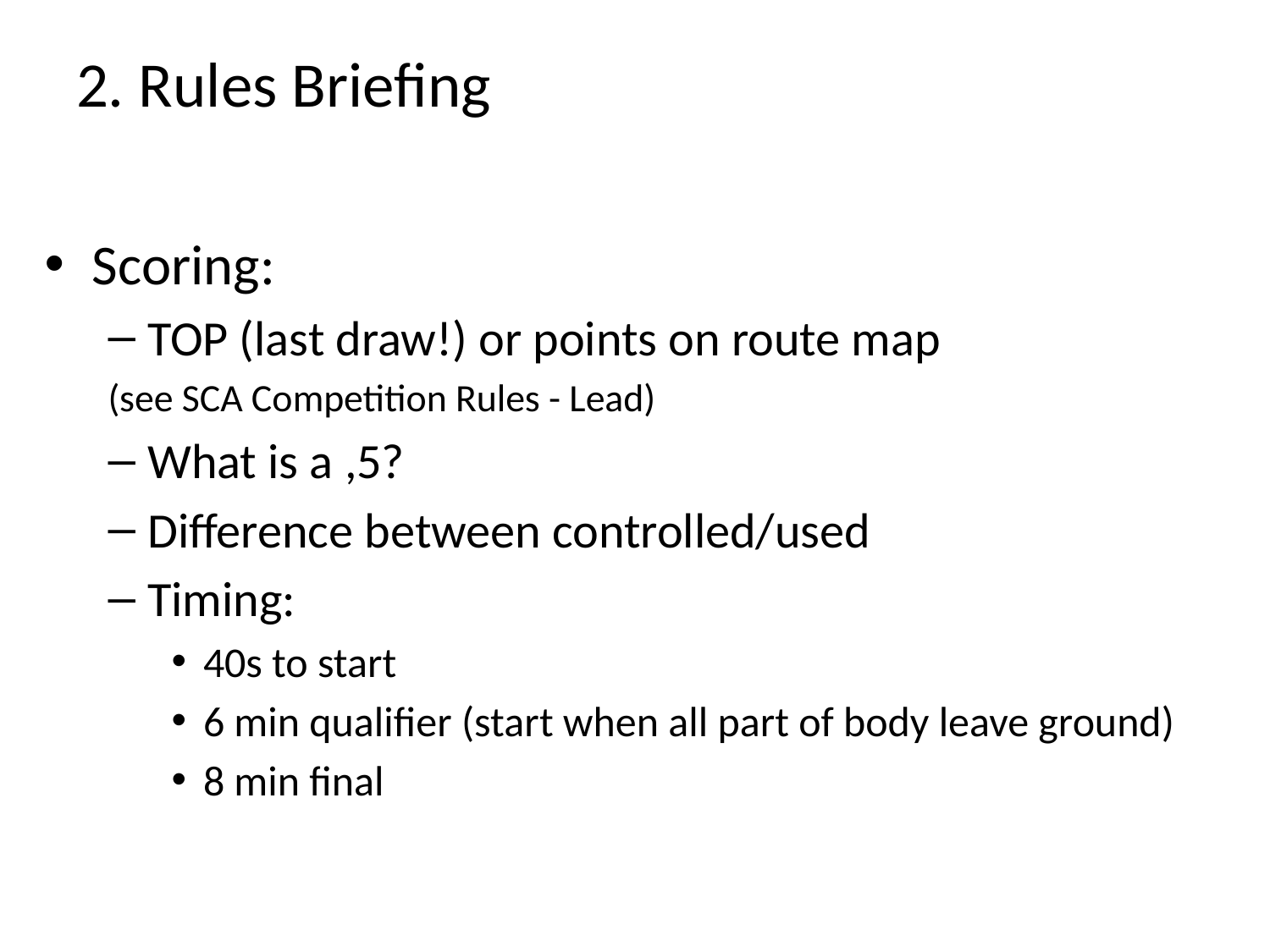

# 2. Rules Briefing
Scoring:
TOP (last draw!) or points on route map
(see SCA Competition Rules - Lead)
What is a ,5?
Difference between controlled/used
Timing:
40s to start
6 min qualifier (start when all part of body leave ground)
8 min final